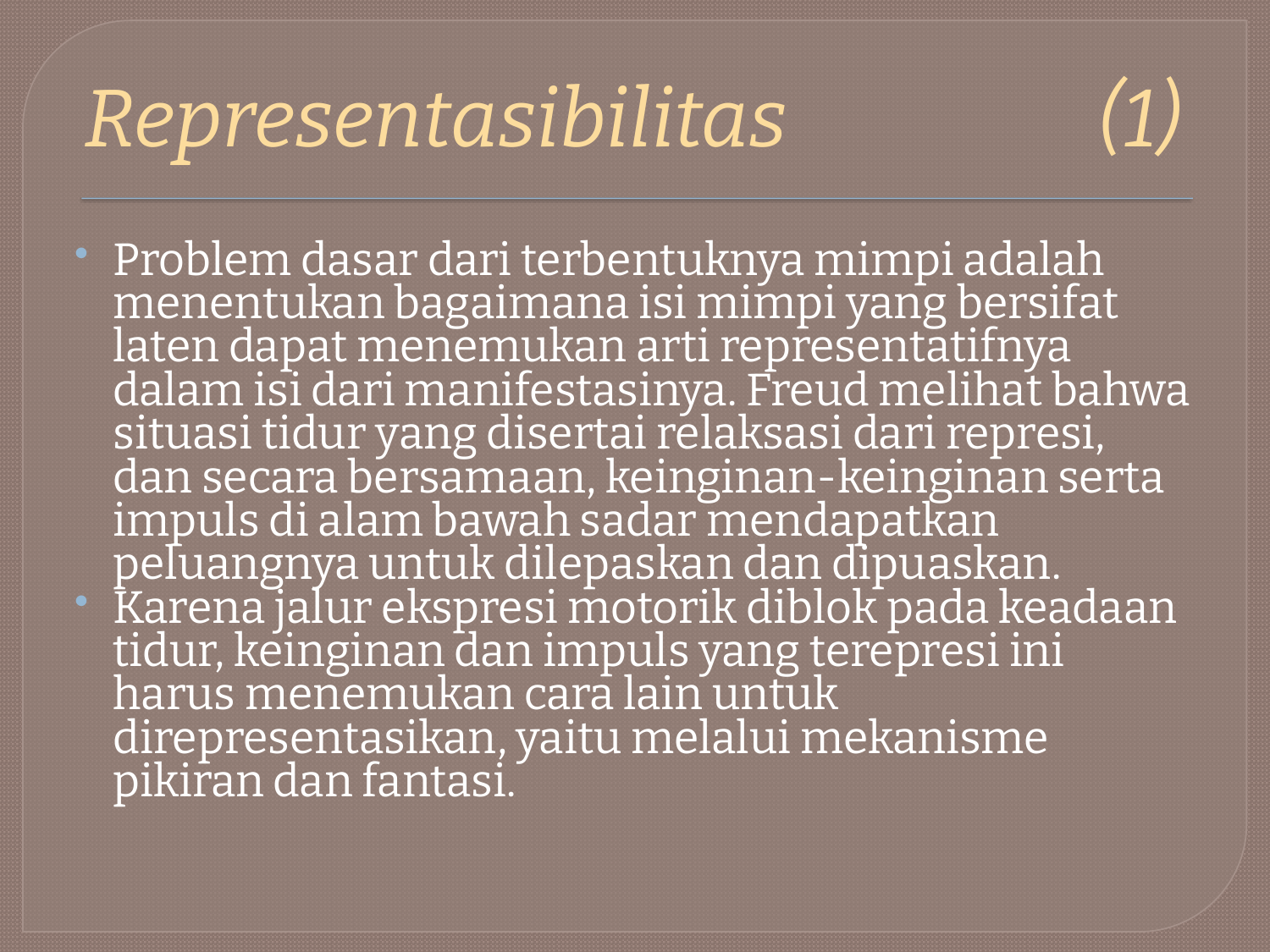

# Representasibilitas			(1)

Problem dasar dari terbentuknya mimpi adalah menentukan bagaimana isi mimpi yang bersifat laten dapat menemukan arti representatifnya dalam isi dari manifestasinya. Freud melihat bahwa situasi tidur yang disertai relaksasi dari represi, dan secara bersamaan, keinginan-keinginan serta impuls di alam bawah sadar mendapatkan peluangnya untuk dilepaskan dan dipuaskan.
Karena jalur ekspresi motorik diblok pada keadaan tidur, keinginan dan impuls yang terepresi ini harus menemukan cara lain untuk direpresentasikan, yaitu melalui mekanisme pikiran dan fantasi.